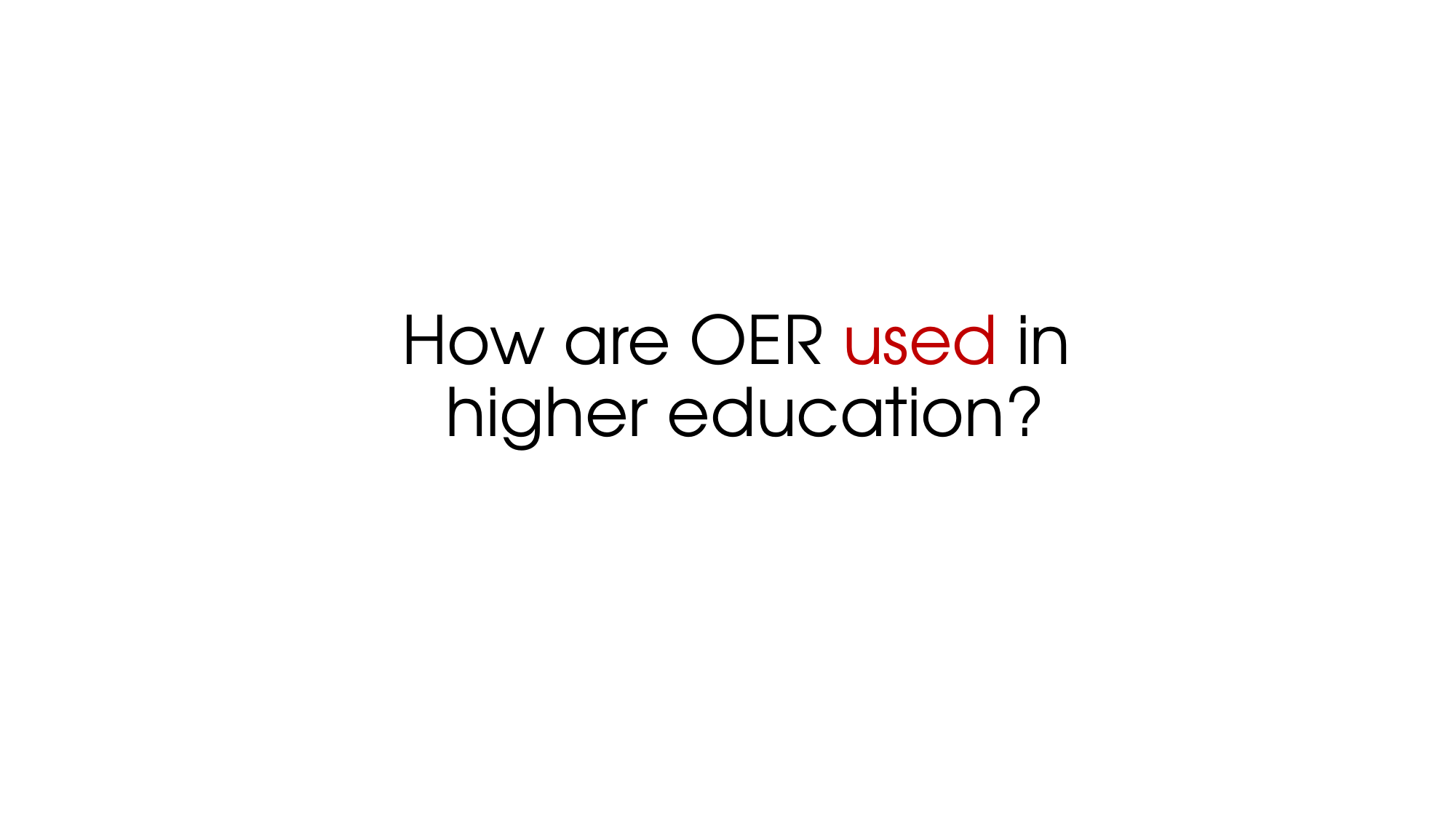

# How are OER used in higher education?